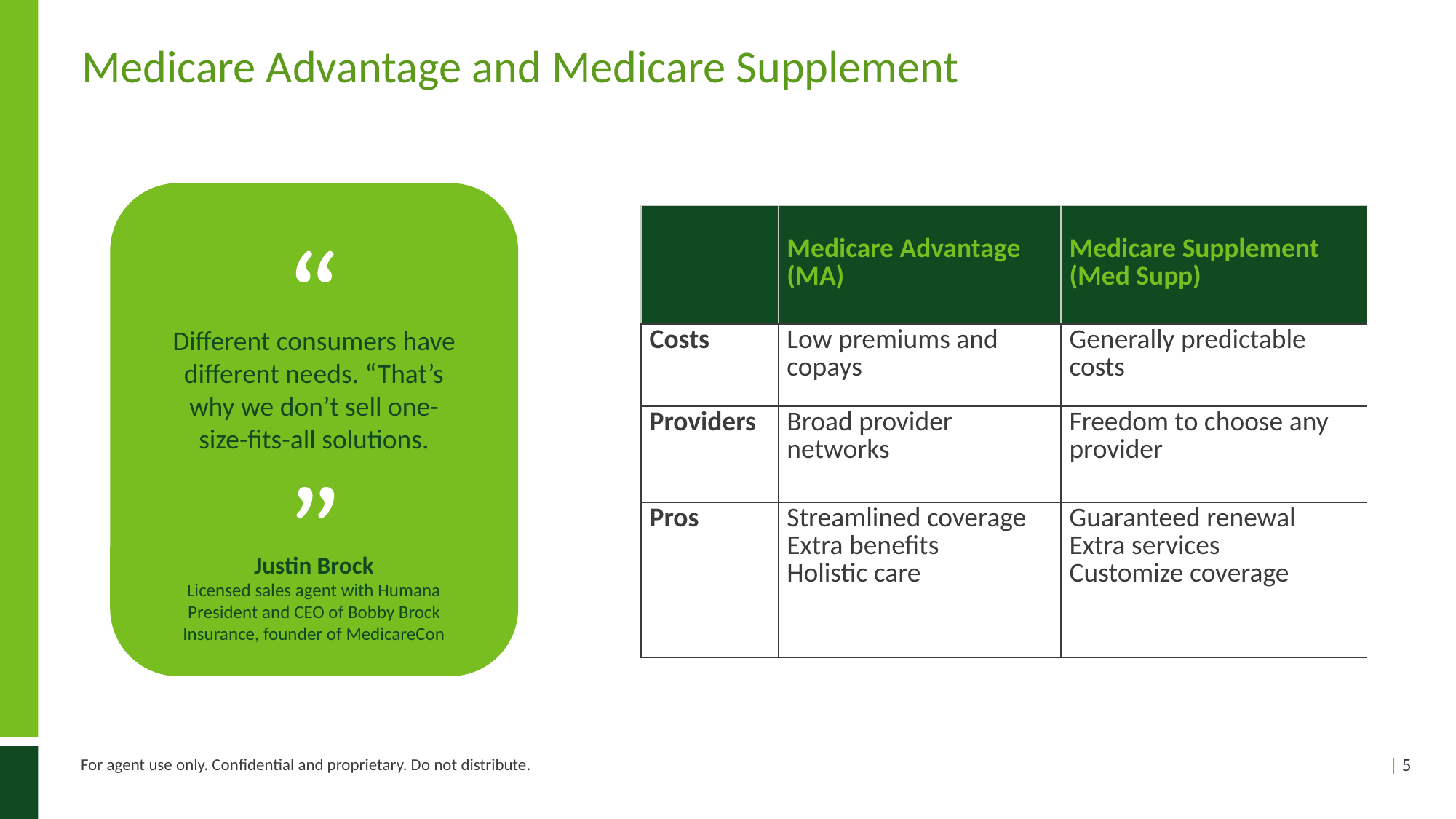

# Medicare Advantage and Medicare Supplement

|  | Medicare Advantage (MA) | Medicare Supplement (Med Supp) |
| --- | --- | --- |
| Costs | Low premiums and copays | Generally predictable costs |
| Providers | Broad provider networks | Freedom to choose any provider |
| Pros | Streamlined coverage Extra benefits Holistic care | Guaranteed renewal Extra services Customize coverage |

Different consumers have different needs. “That’s why we don’t sell one-size-fits-all solutions.

Justin Brock
Licensed sales agent with Humana President and CEO of Bobby Brock Insurance, founder of MedicareCon